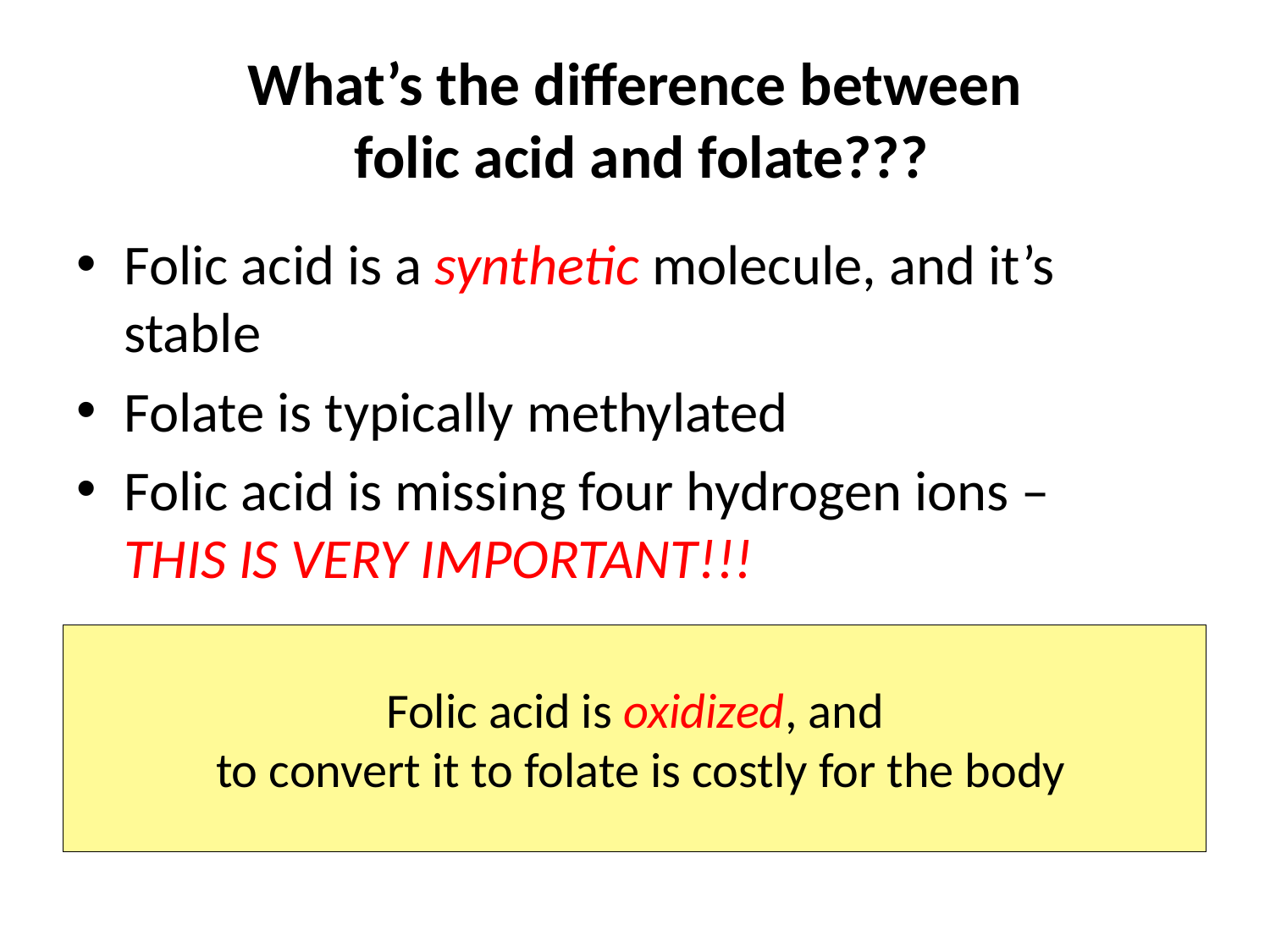

# What’s the difference between folic acid and folate???
Folic acid is a synthetic molecule, and it’s stable
Folate is typically methylated
Folic acid is missing four hydrogen ions –    THIS IS VERY IMPORTANT!!!
Folic acid is oxidized, and
 to convert it to folate is costly for the body